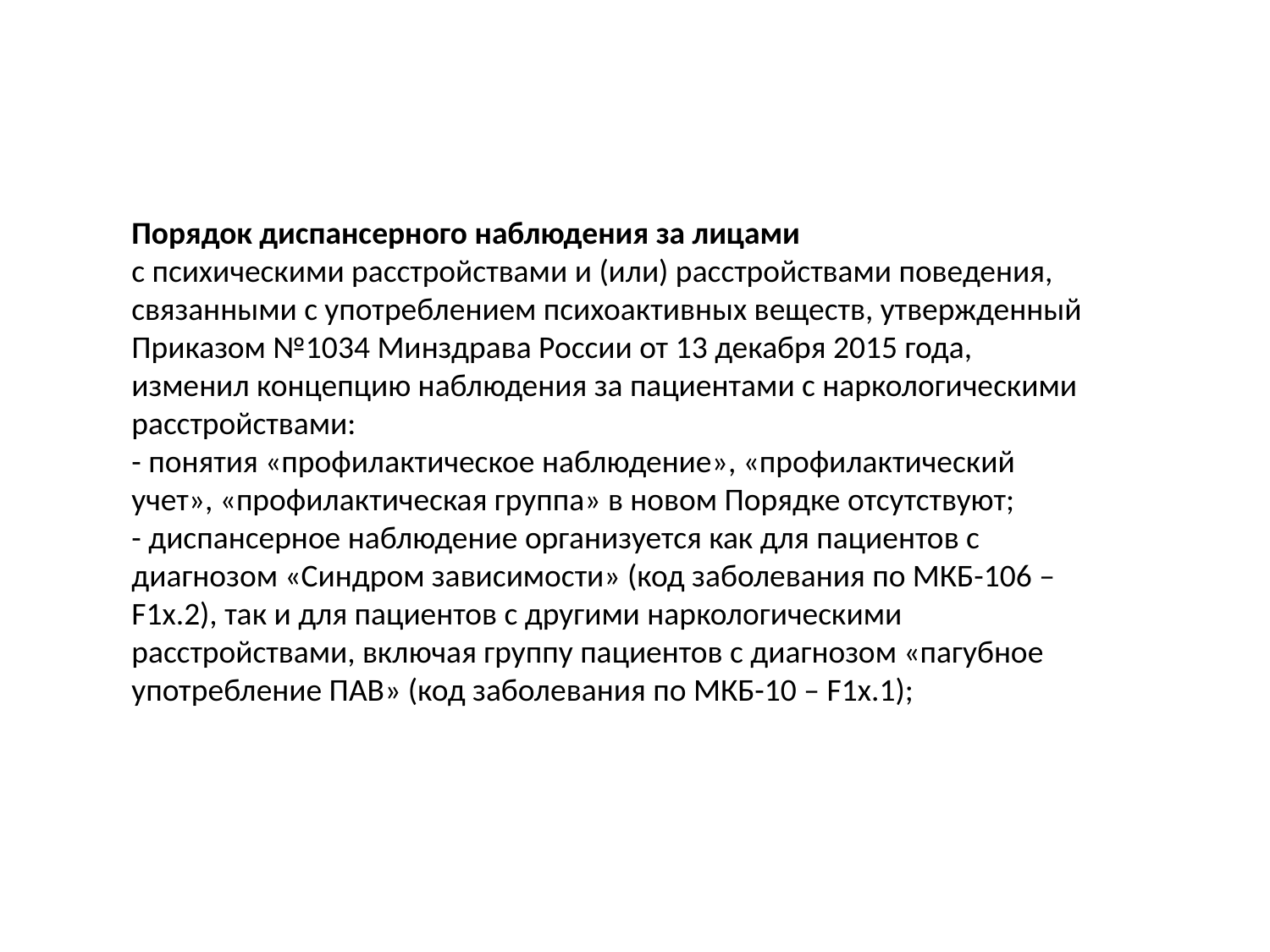

Порядок диспансерного наблюдения за лицами
с психическими расстройствами и (или) расстройствами поведения, связанными с употреблением психоактивных веществ, утвержденный Приказом №1034 Минздрава России от 13 декабря 2015 года,
изменил концепцию наблюдения за пациентами с наркологическими расстройствами:
- понятия «профилактическое наблюдение», «профилактический учет», «профилактическая группа» в новом Порядке отсутствуют;
- диспансерное наблюдение организуется как для пациентов с диагнозом «Синдром зависимости» (код заболевания по МКБ-106 – F1x.2), так и для пациентов с другими наркологическими расстройствами, включая группу пациентов с диагнозом «пагубное употребление ПАВ» (код заболевания по МКБ-10 – F1x.1);